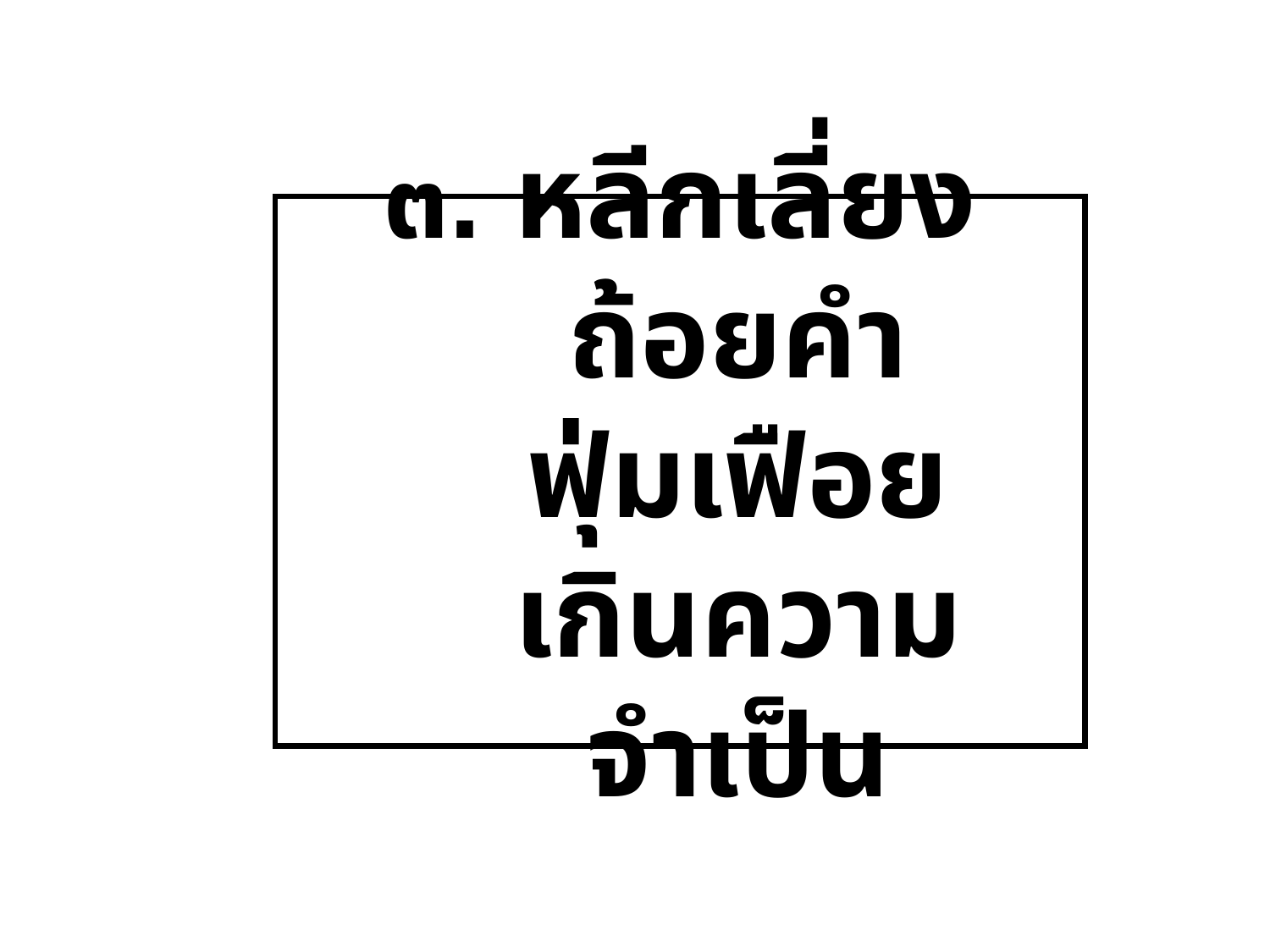

# ๓. หลีกเลี่ยงถ้อยคำ ฟุ่มเฟือย เกินความจำเป็น